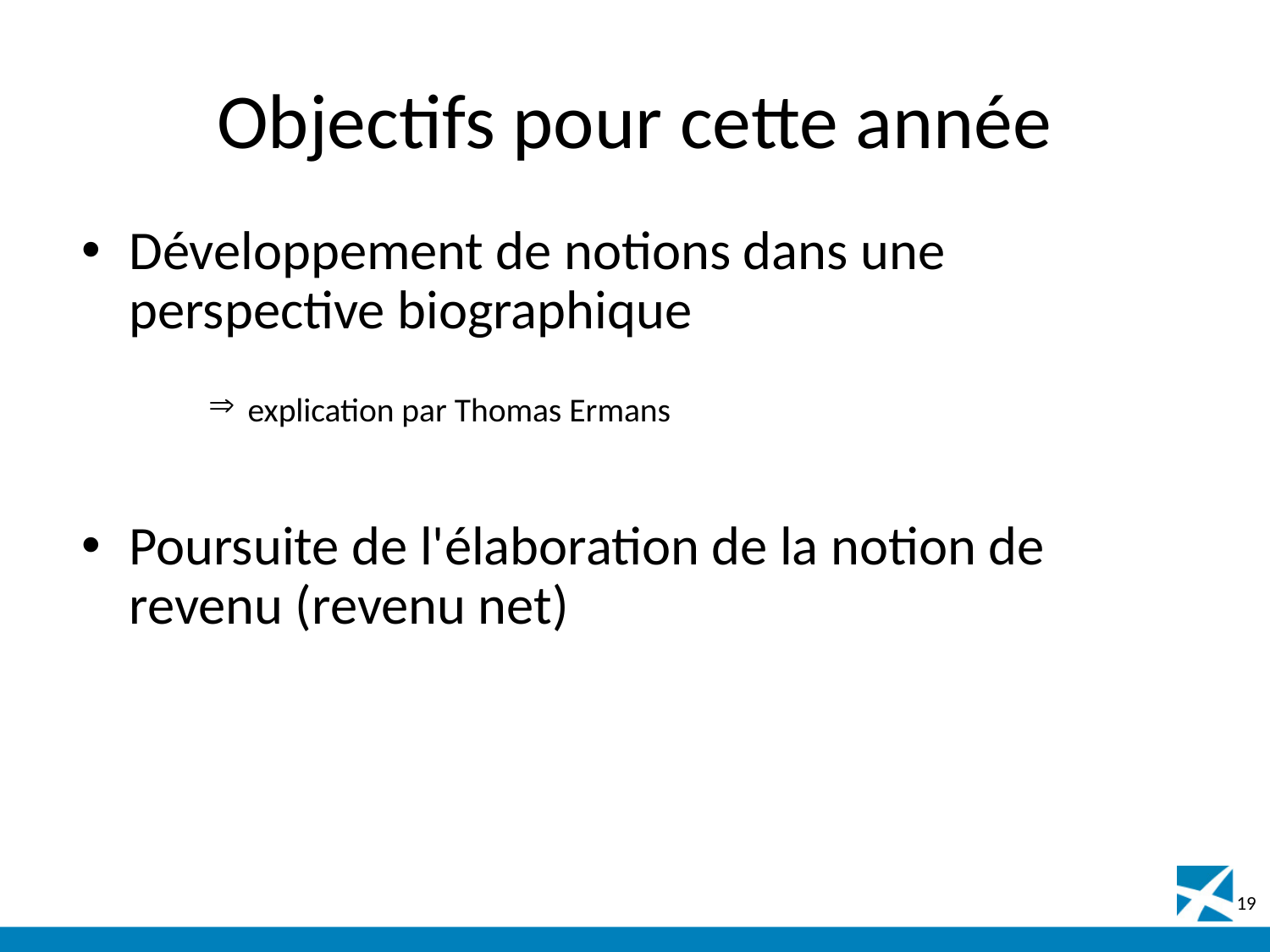

# Objectifs pour cette année
Développement de notions dans une perspective biographique

 explication par Thomas Ermans

Poursuite de l'élaboration de la notion de revenu (revenu net)